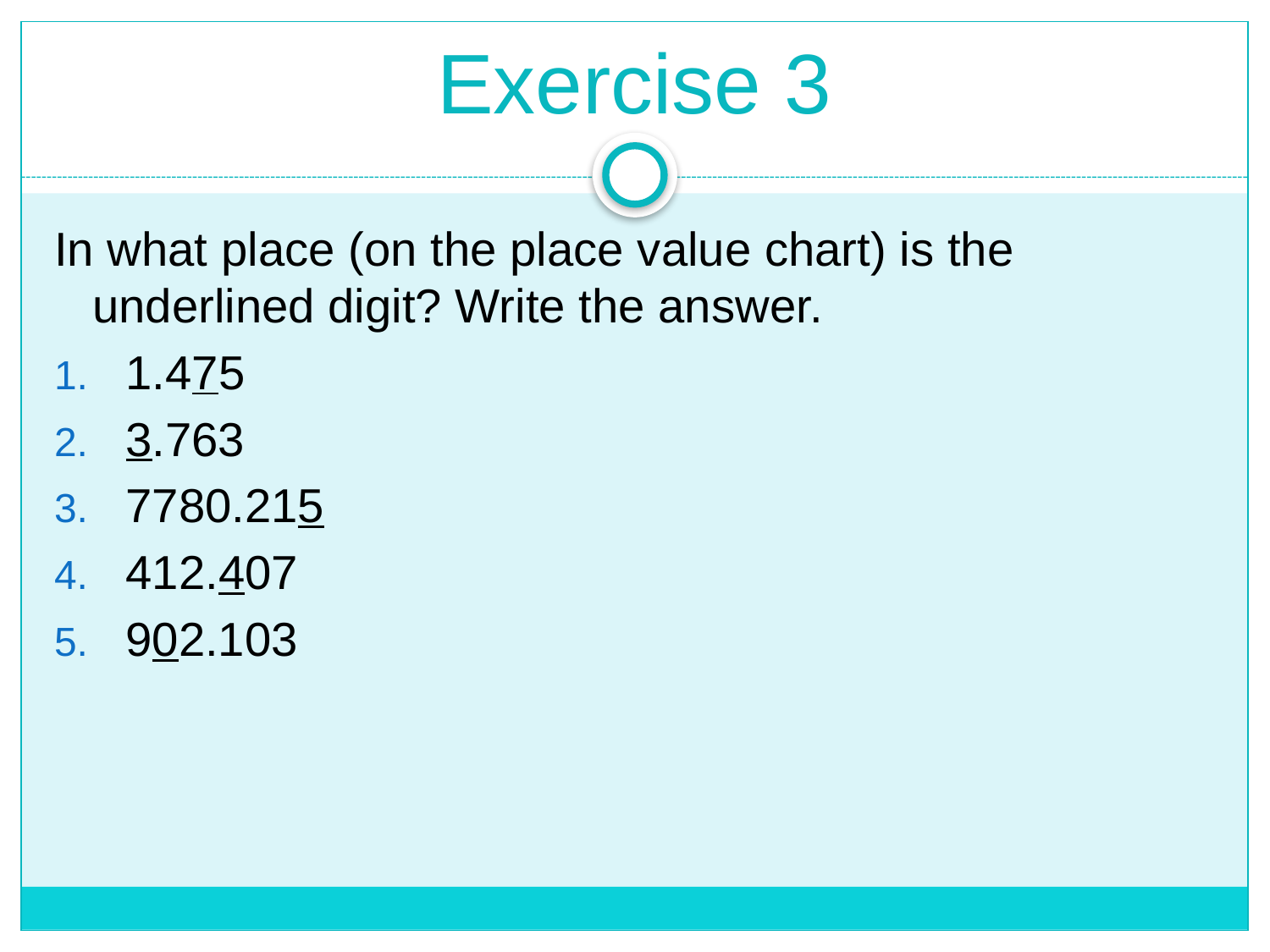

# Exercise 3
In what place (on the place value chart) is the underlined digit? Write the answer.
1.475
3.763
7780.215
412.407
902.103